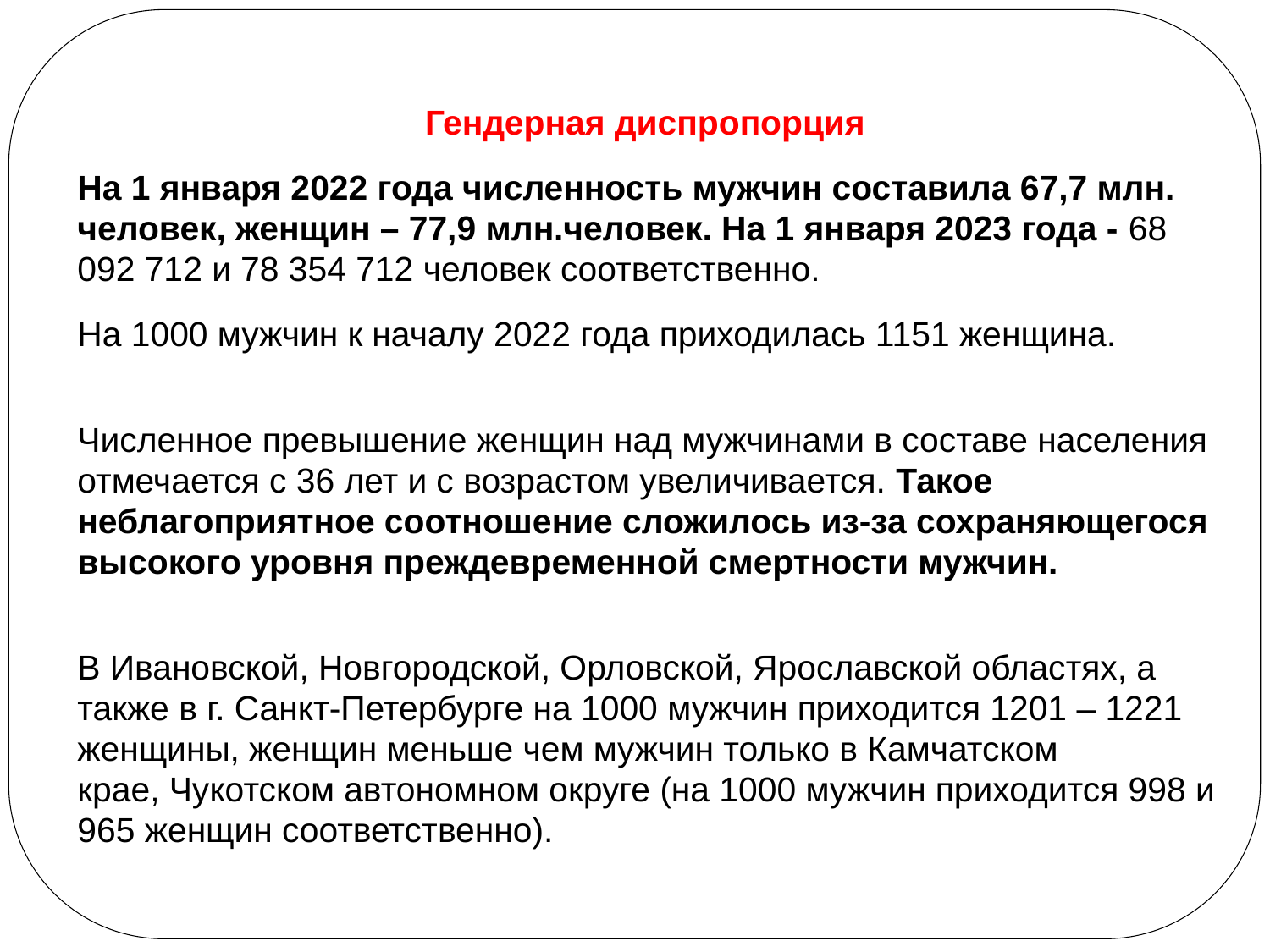

Гендерная диспропорция
На 1 января 2022 года численность мужчин составила 67,7 млн. человек, женщин – 77,9 млн.человек. На 1 января 2023 года - 68 092 712 и 78 354 712 человек соответственно.
На 1000 мужчин к началу 2022 года приходилась 1151 женщина.
Численное превышение женщин над мужчинами в составе населения отмечается с 36 лет и с возрастом увеличивается. Такое неблагоприятное соотношение сложилось из-за сохраняющегося высокого уровня преждевременной смертности мужчин.
В Ивановской, Новгородской, Орловской, Ярославской областях, а также в г. Санкт-Петербурге на 1000 мужчин приходится 1201 – 1221 женщины, женщин меньше чем мужчин только в Камчатском
крае, Чукотском автономном округе (на 1000 мужчин приходится 998 и 965 женщин соответственно).